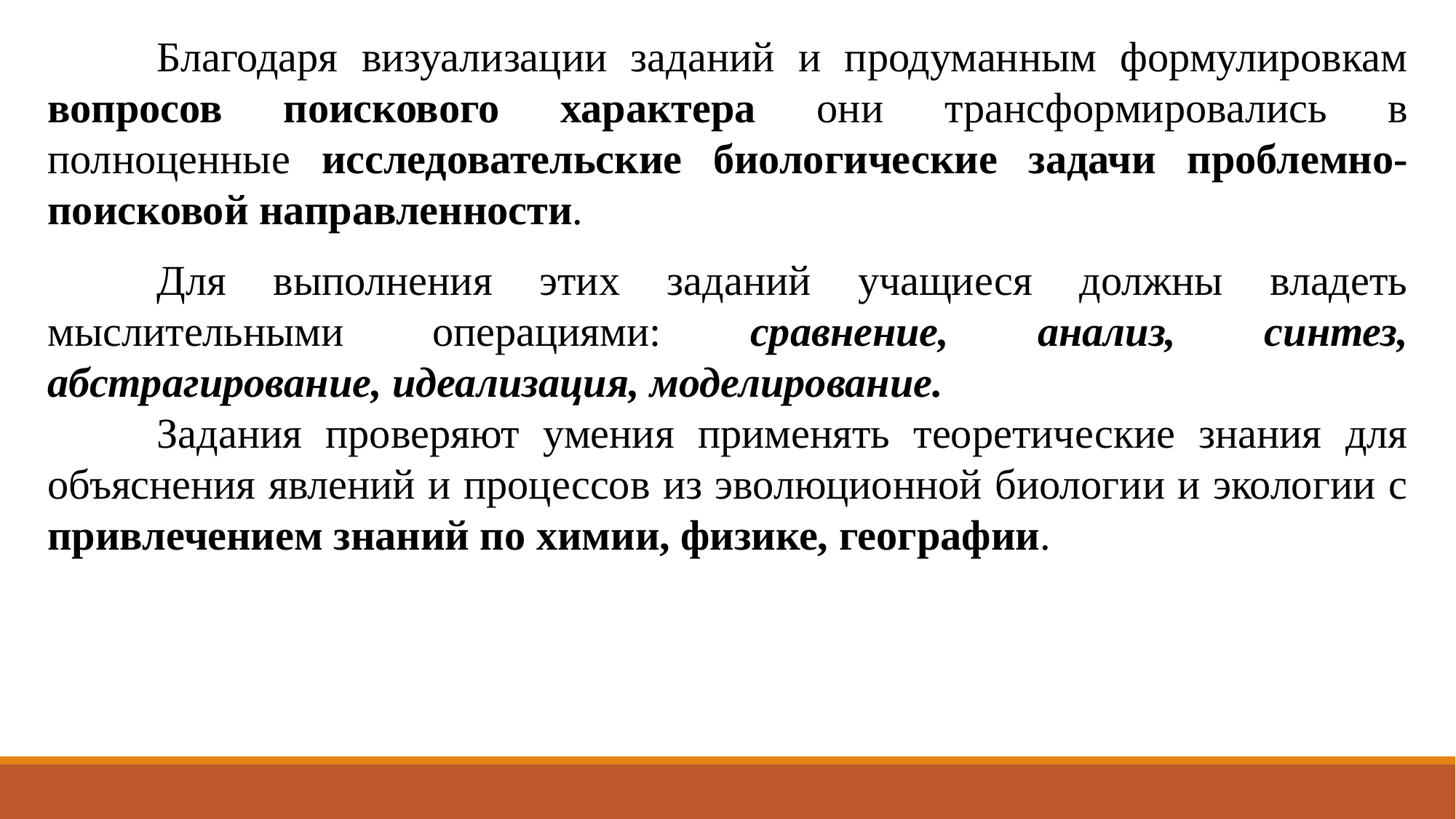

Благодаря визуализации заданий и продуманным формулировкам вопросов поискового характера они трансформировались в полноценные исследовательские биологические задачи проблемно-поисковой направленности.

	Для выполнения этих заданий учащиеся должны владеть мыслительными операциями: сравнение, анализ, синтез, абстрагирование, идеализация, моделирование.
	Задания проверяют умения применять теоретические знания для объяснения явлений и процессов из эволюционной биологии и экологии с привлечением знаний по химии, физике, географии.